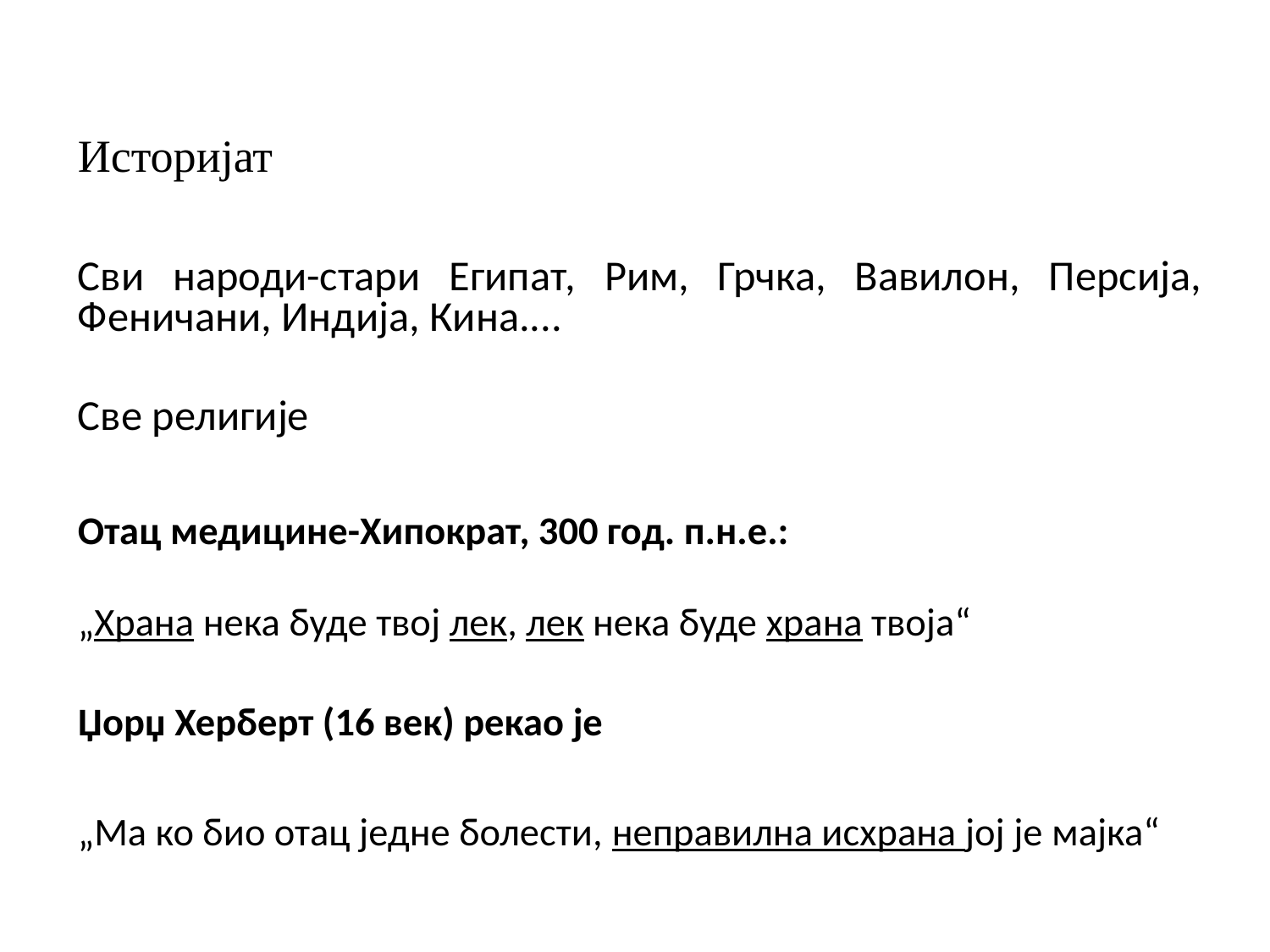

Историјат

Сви народи-стари Египат, Рим, Грчка, Вавилон, Персија, Феничани, Индија, Кина....

Све религије

Отац медицине-Хипократ, 300 год. п.н.е.:

„Храна нека буде твој лек, лек нека буде храна твоја“

Џорџ Херберт (16 век) рекао је

„Ма ко био отац једне болести, неправилна исхрана јој је мајка“